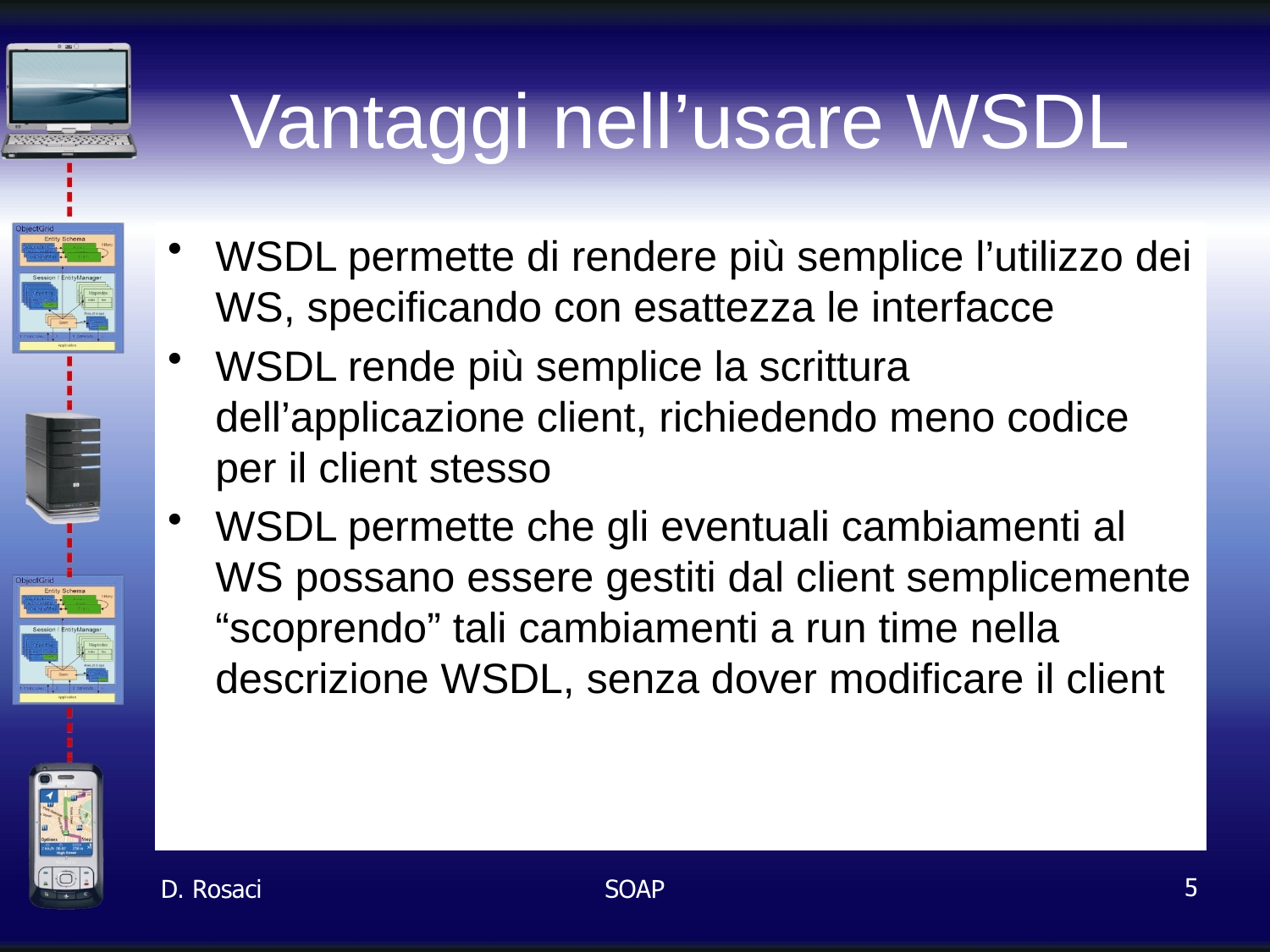

# Vantaggi nell’usare WSDL
WSDL permette di rendere più semplice l’utilizzo dei WS, specificando con esattezza le interfacce
WSDL rende più semplice la scrittura dell’applicazione client, richiedendo meno codice per il client stesso
WSDL permette che gli eventuali cambiamenti al WS possano essere gestiti dal client semplicemente “scoprendo” tali cambiamenti a run time nella descrizione WSDL, senza dover modificare il client
D. Rosaci
SOAP